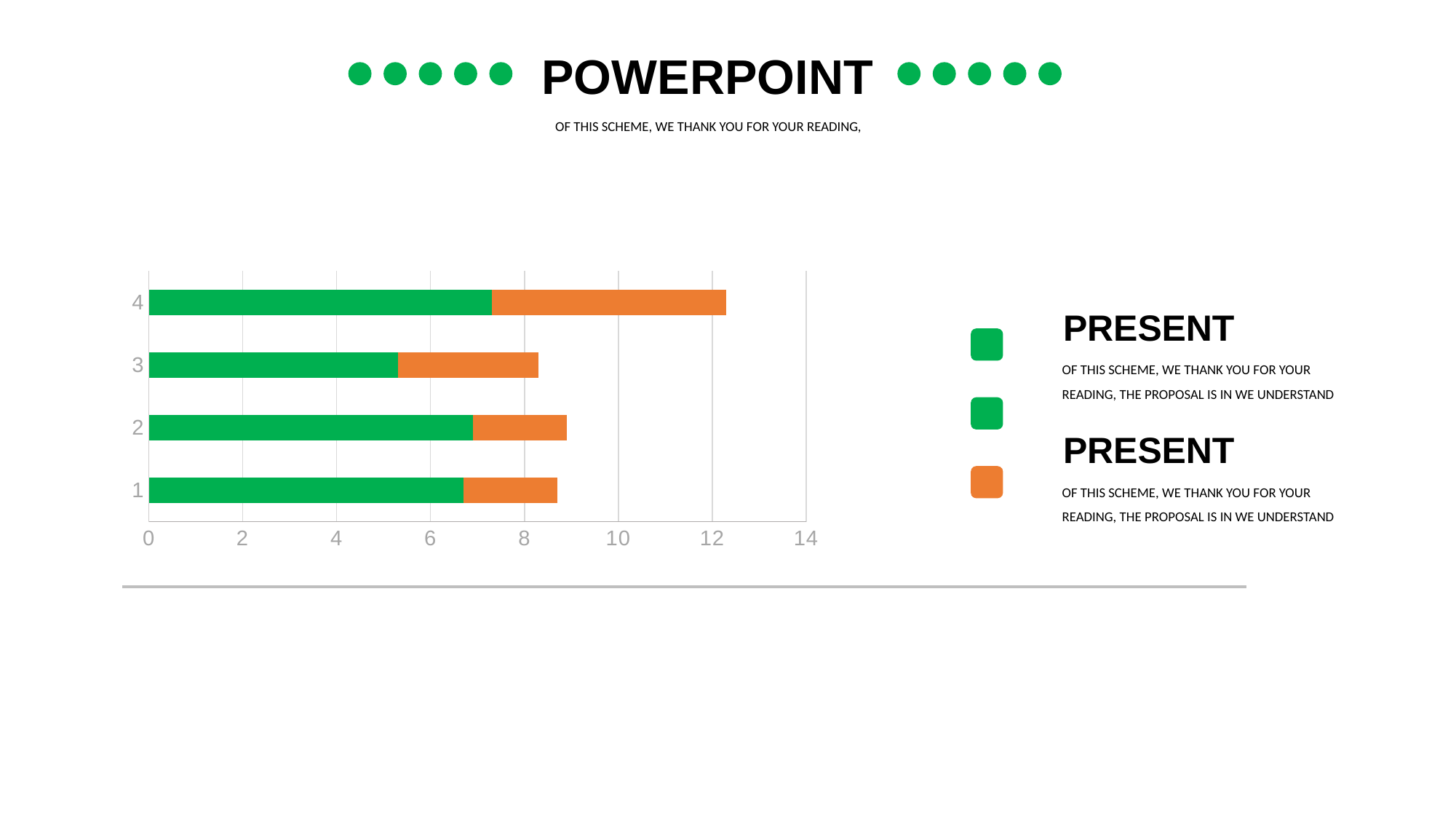

POWERPOINT

OF THIS SCHEME, WE THANK YOU FOR YOUR READING,

### Chart

| Category |  |  |  |
|---|---|---|---|
PRESENT
OF THIS SCHEME, WE THANK YOU FOR YOUR READING, THE PROPOSAL IS IN WE UNDERSTAND

PRESENT
OF THIS SCHEME, WE THANK YOU FOR YOUR READING, THE PROPOSAL IS IN WE UNDERSTAND